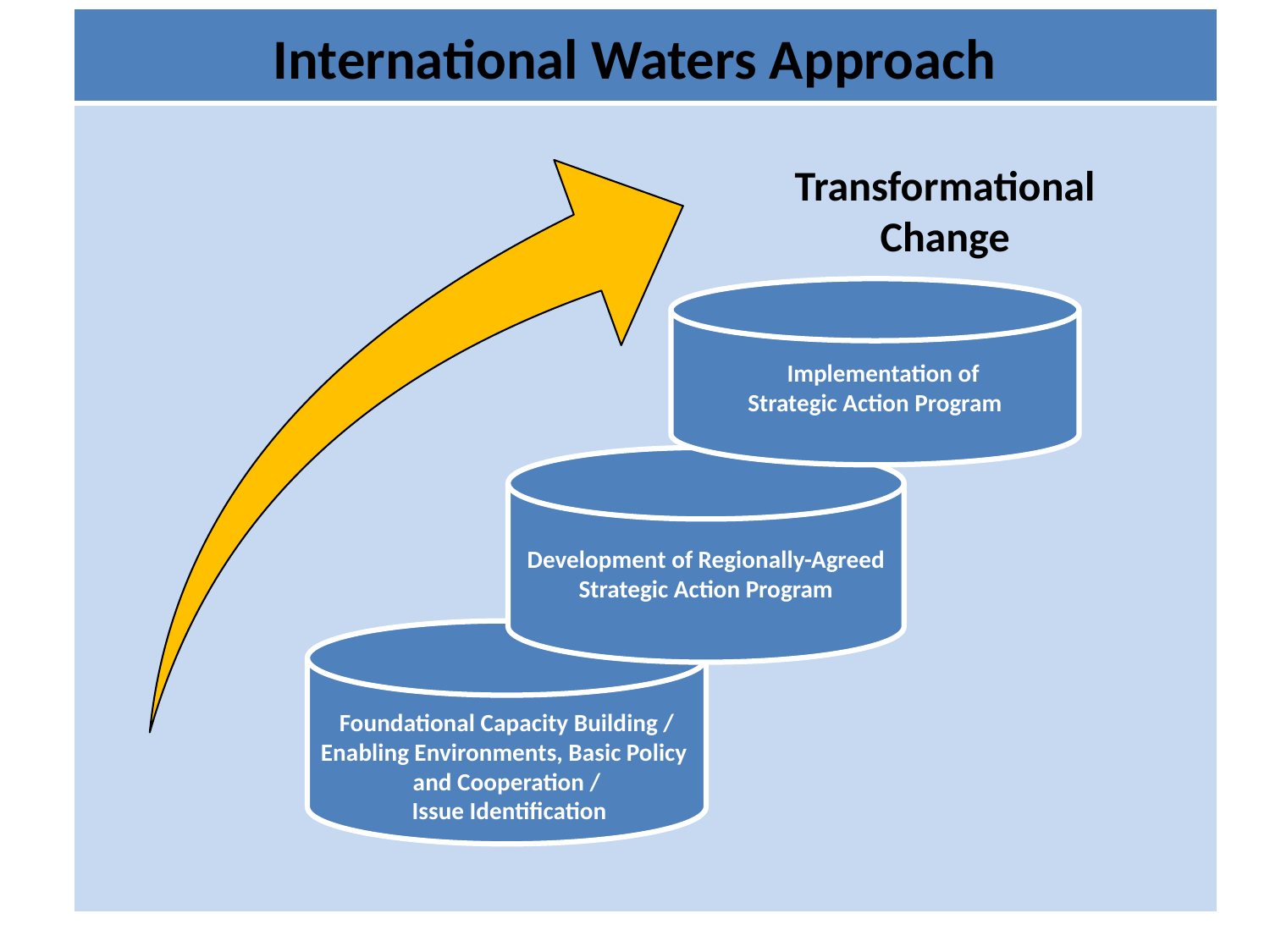

|  |
| --- |
|  |
International Waters Approach
Transformational Change

    Implementation of
Strategic Action Program

Development of Regionally-Agreed Strategic Action Program

Foundational Capacity Building / Enabling Environments, Basic Policy  and Cooperation /
 Issue Identification